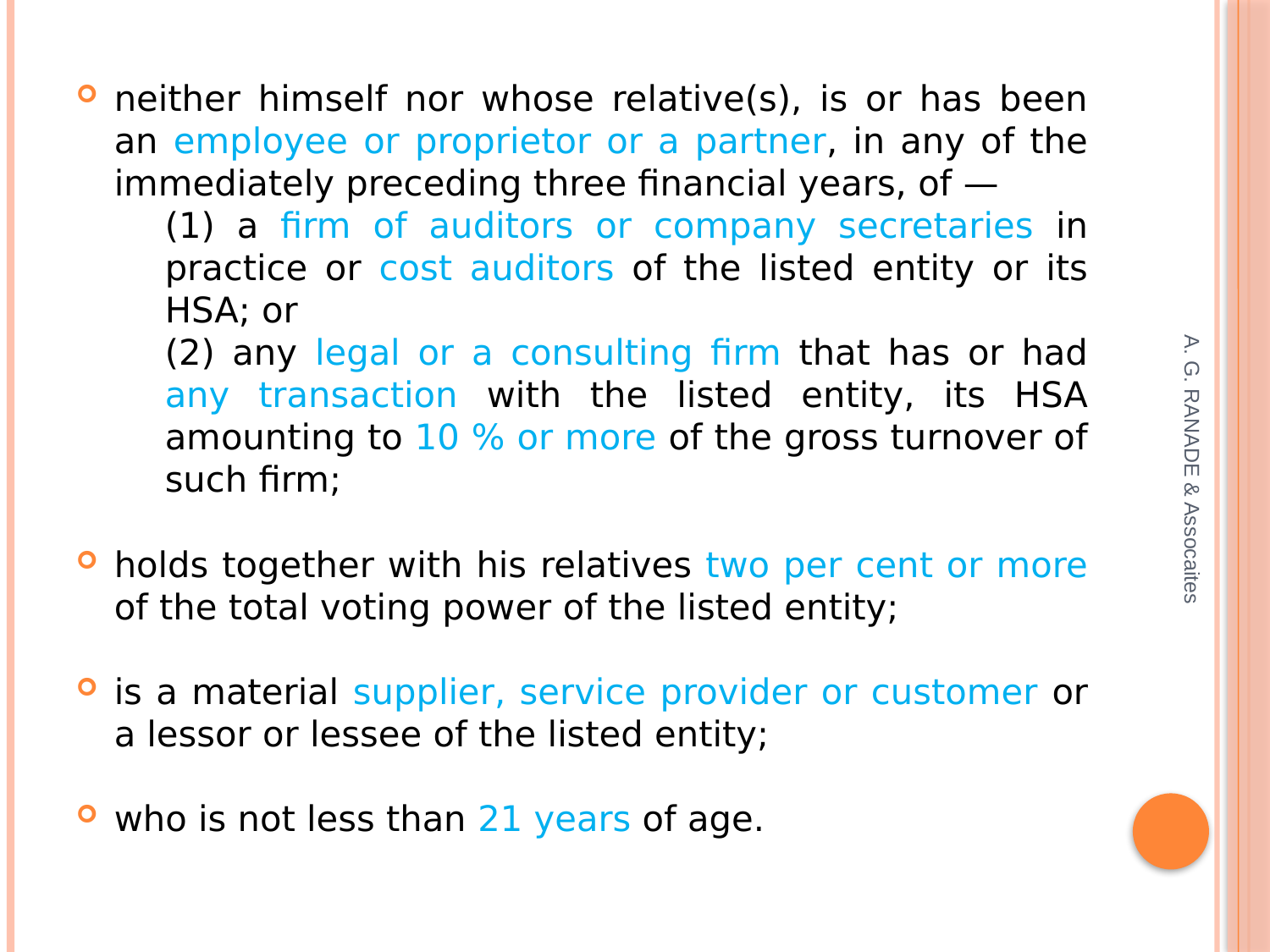

neither himself nor whose relative(s), is or has been an employee or proprietor or a partner, in any of the immediately preceding three financial years, of —
	(1) a firm of auditors or company secretaries in practice or cost auditors of the listed entity or its HSA; or
	(2) any legal or a consulting firm that has or had any transaction with the listed entity, its HSA amounting to 10 % or more of the gross turnover of such firm;

holds together with his relatives two per cent or more of the total voting power of the listed entity;

is a material supplier, service provider or customer or a lessor or lessee of the listed entity;

who is not less than 21 years of age.
A. G. RANADE & Assocaites